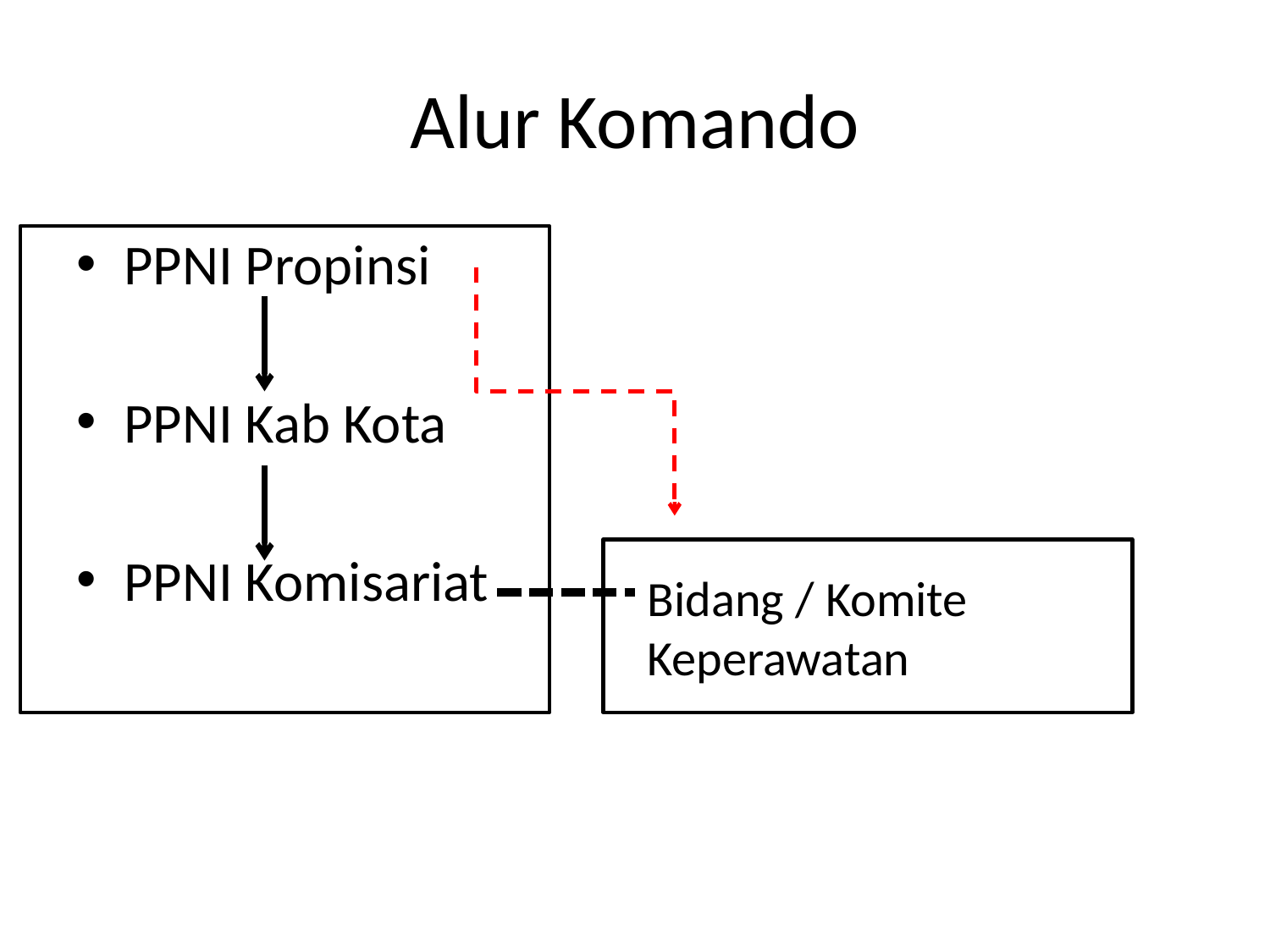

# Alur Komando
PPNI Propinsi

PPNI Kab Kota

PPNI Komisariat

Bidang / Komite Keperawatan